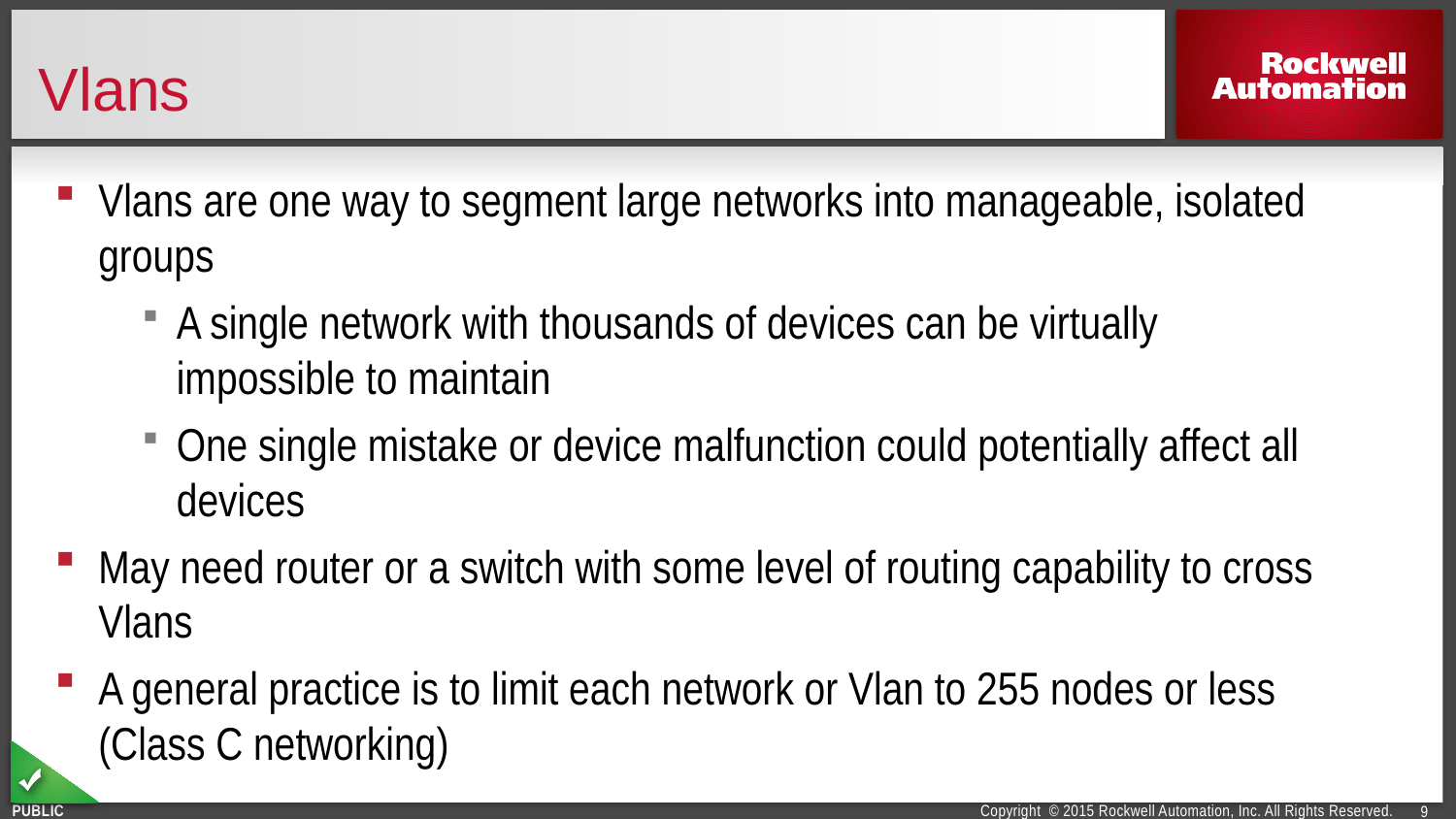

# Vlans
Vlans are one way to segment large networks into manageable, isolated groups
A single network with thousands of devices can be virtually impossible to maintain
One single mistake or device malfunction could potentially affect all devices
May need router or a switch with some level of routing capability to cross Vlans
A general practice is to limit each network or Vlan to 255 nodes or less (Class C networking)
9